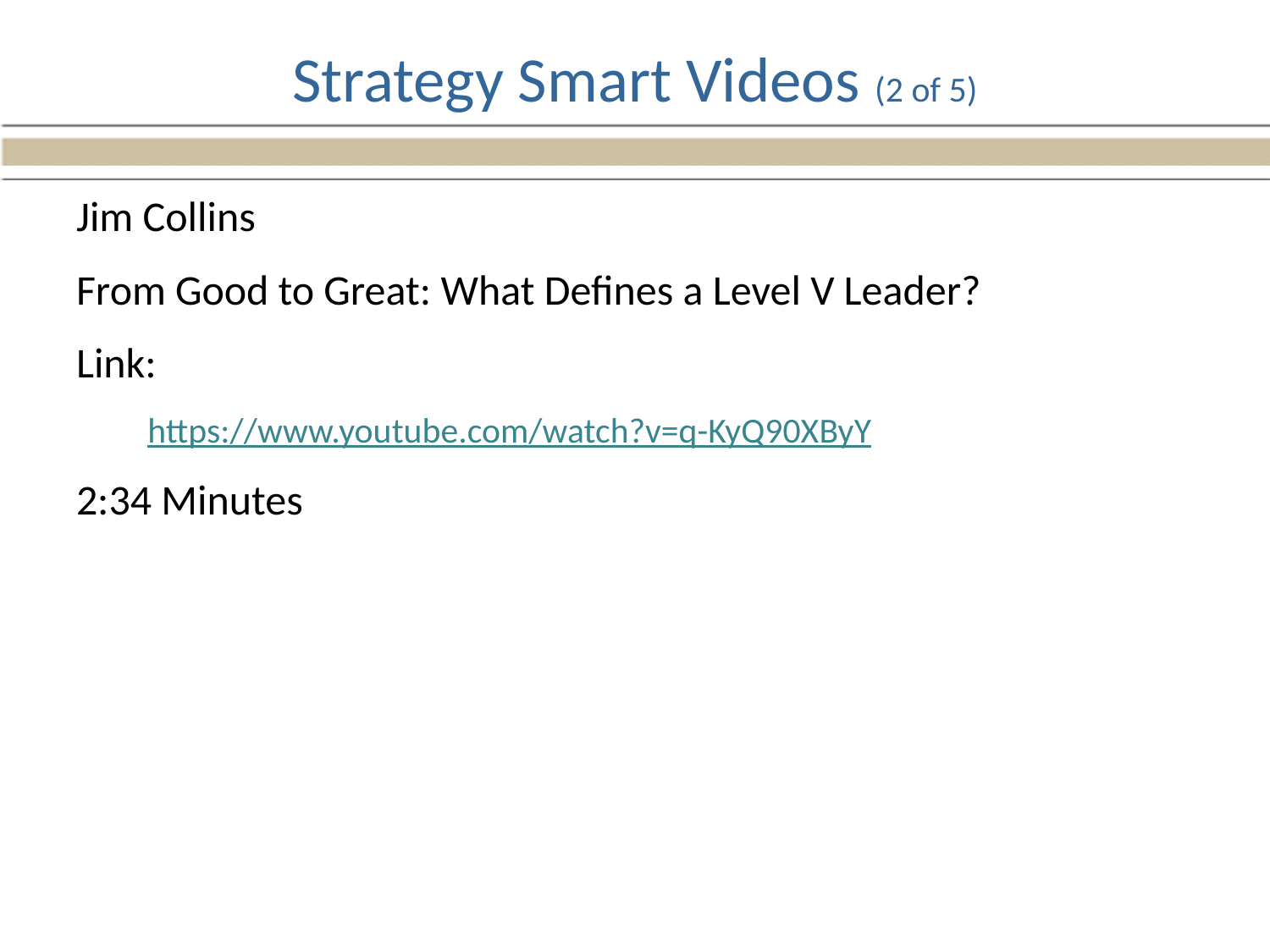

# Strategy Smart Videos (2 of 5)
Jim Collins
From Good to Great: What Defines a Level V Leader?
Link:
https://www.youtube.com/watch?v=q-KyQ90XByY
2:34 Minutes